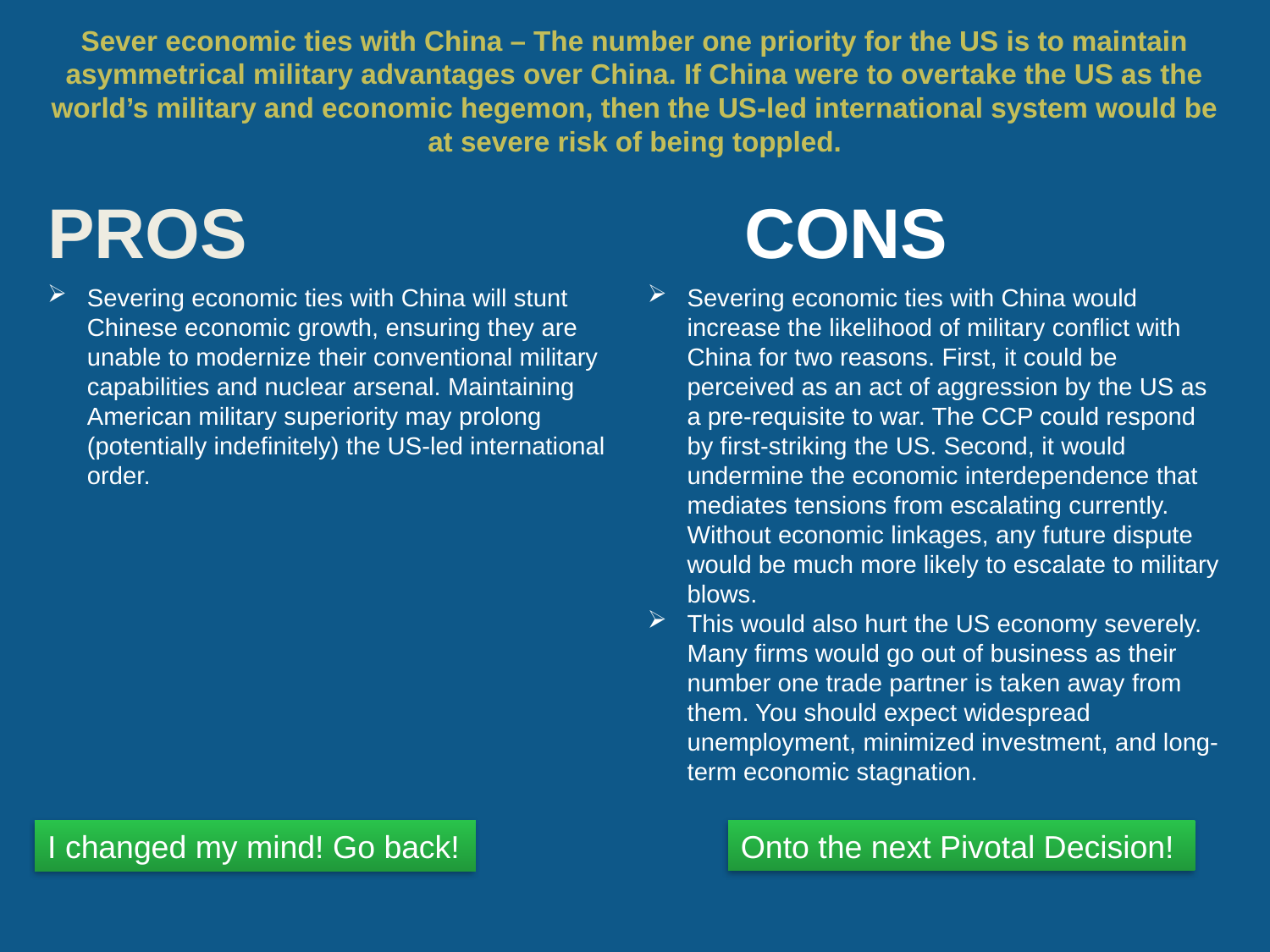

# Sever economic ties with China – The number one priority for the US is to maintain asymmetrical military advantages over China. If China were to overtake the US as the world’s military and economic hegemon, then the US-led international system would be at severe risk of being toppled.
Severing economic ties with China will stunt Chinese economic growth, ensuring they are unable to modernize their conventional military capabilities and nuclear arsenal. Maintaining American military superiority may prolong (potentially indefinitely) the US-led international order.
Severing economic ties with China would increase the likelihood of military conflict with China for two reasons. First, it could be perceived as an act of aggression by the US as a pre-requisite to war. The CCP could respond by first-striking the US. Second, it would undermine the economic interdependence that mediates tensions from escalating currently. Without economic linkages, any future dispute would be much more likely to escalate to military blows.
This would also hurt the US economy severely. Many firms would go out of business as their number one trade partner is taken away from them. You should expect widespread unemployment, minimized investment, and long-term economic stagnation.